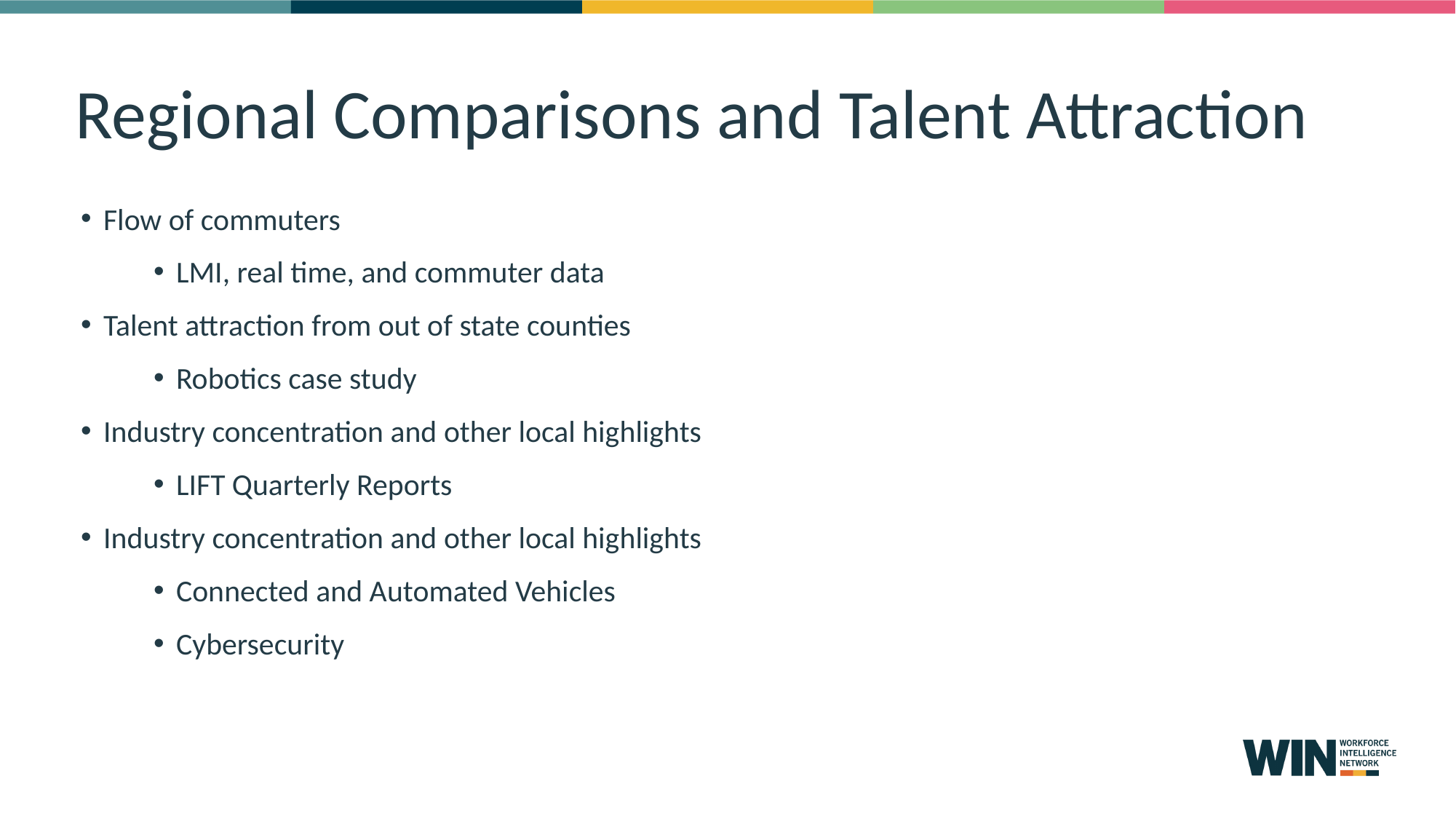

Regional Comparisons and Talent Attraction
Flow of commuters
LMI, real time, and commuter data
Talent attraction from out of state counties
Robotics case study
Industry concentration and other local highlights
LIFT Quarterly Reports
Industry concentration and other local highlights
Connected and Automated Vehicles
Cybersecurity